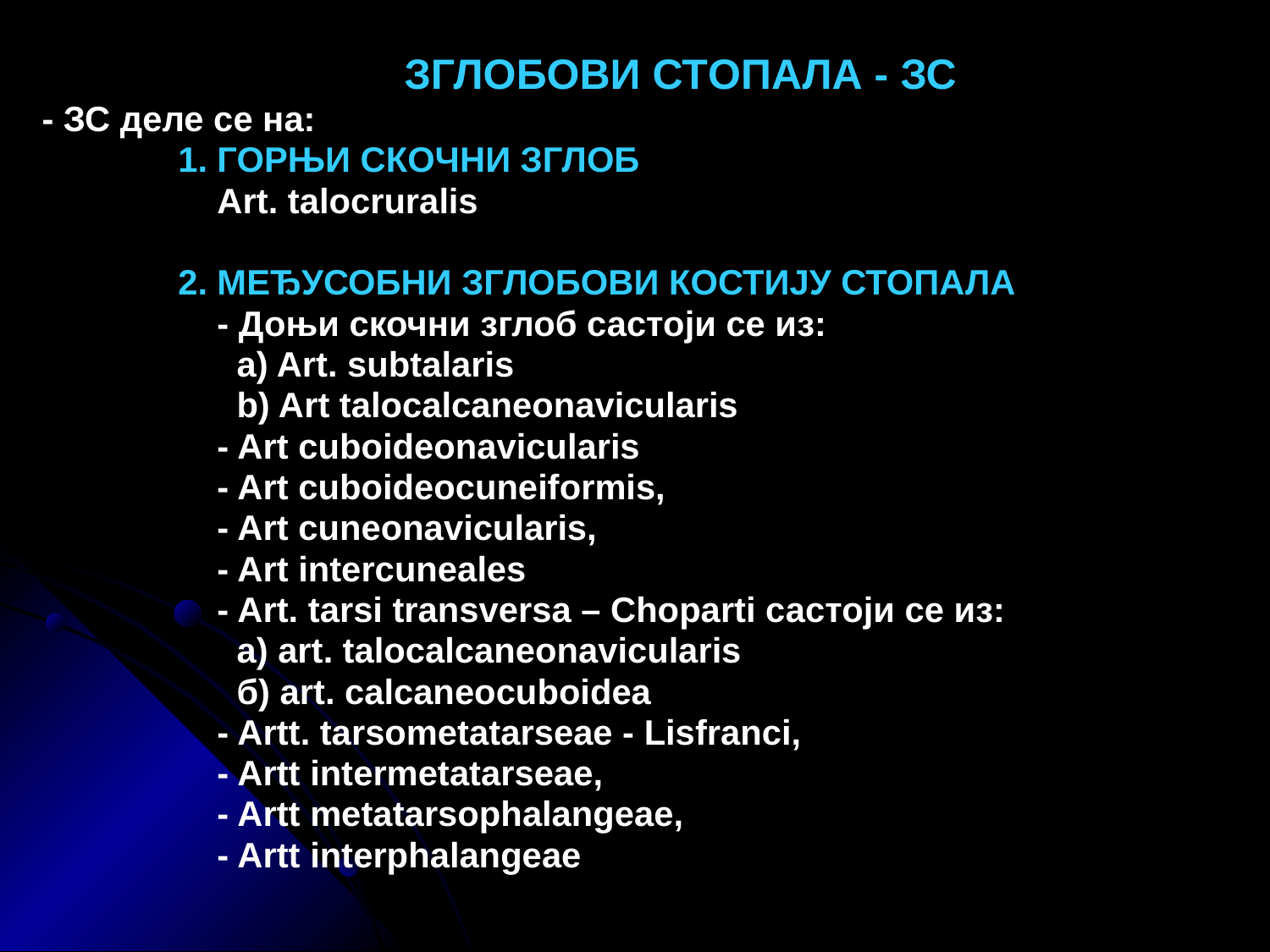

ЗГЛОБОВИ СТОПАЛА - ЗС
   - ЗС деле се на:
                 1. ГОРЊИ СКОЧНИ ЗГЛОБ
                     Art. talocruralis

                 2. МЕЂУСОБНИ ЗГЛОБОВИ КОСТИЈУ СТОПАЛА
                     - Доњи скочни зглоб састоји се из:
                       a) Art. subtalaris
                       b) Art talocalcaneonavicularis
                     - Art cuboideonavicularis
                     - Art cuboideocuneiformis,
                     - Art cuneonavicularis,
                     - Art intercuneales
                     - Art. tarsi transversa – Choparti састоји се из:
                       a) art. talocalcaneonavicularis
                       б) art. calcaneocuboidea
                     - Artt. tarsometatarseae - Lisfranci,
                     - Artt intermetatarseae,
                     - Artt metatarsophalangeae,
                     - Artt interphalangeae